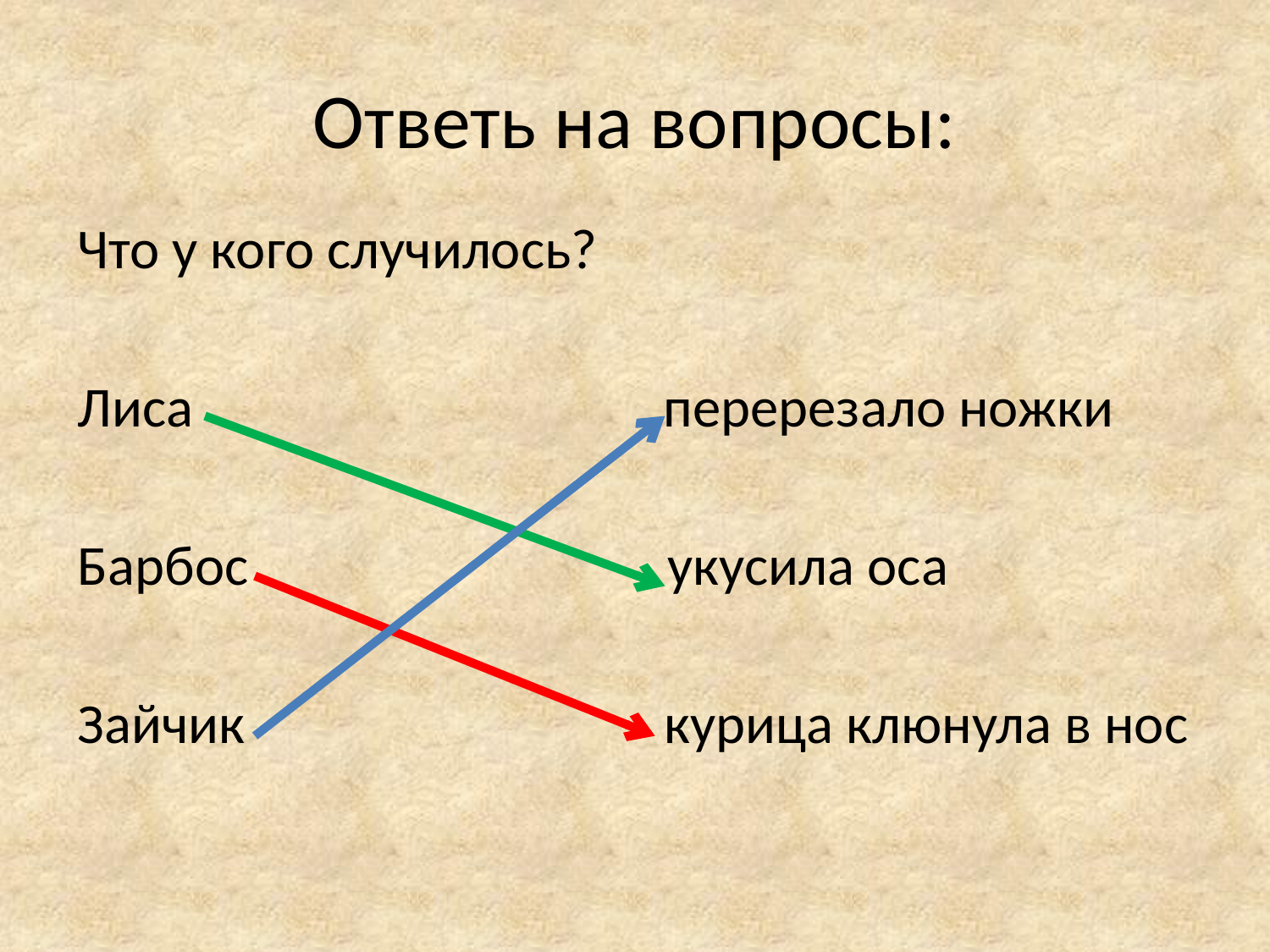

# Ответь на вопросы:
Что у кого случилось?

Лиса                                     перерезало ножки

Барбос                                 укусила оса

Зайчик                                 курица клюнула в нос